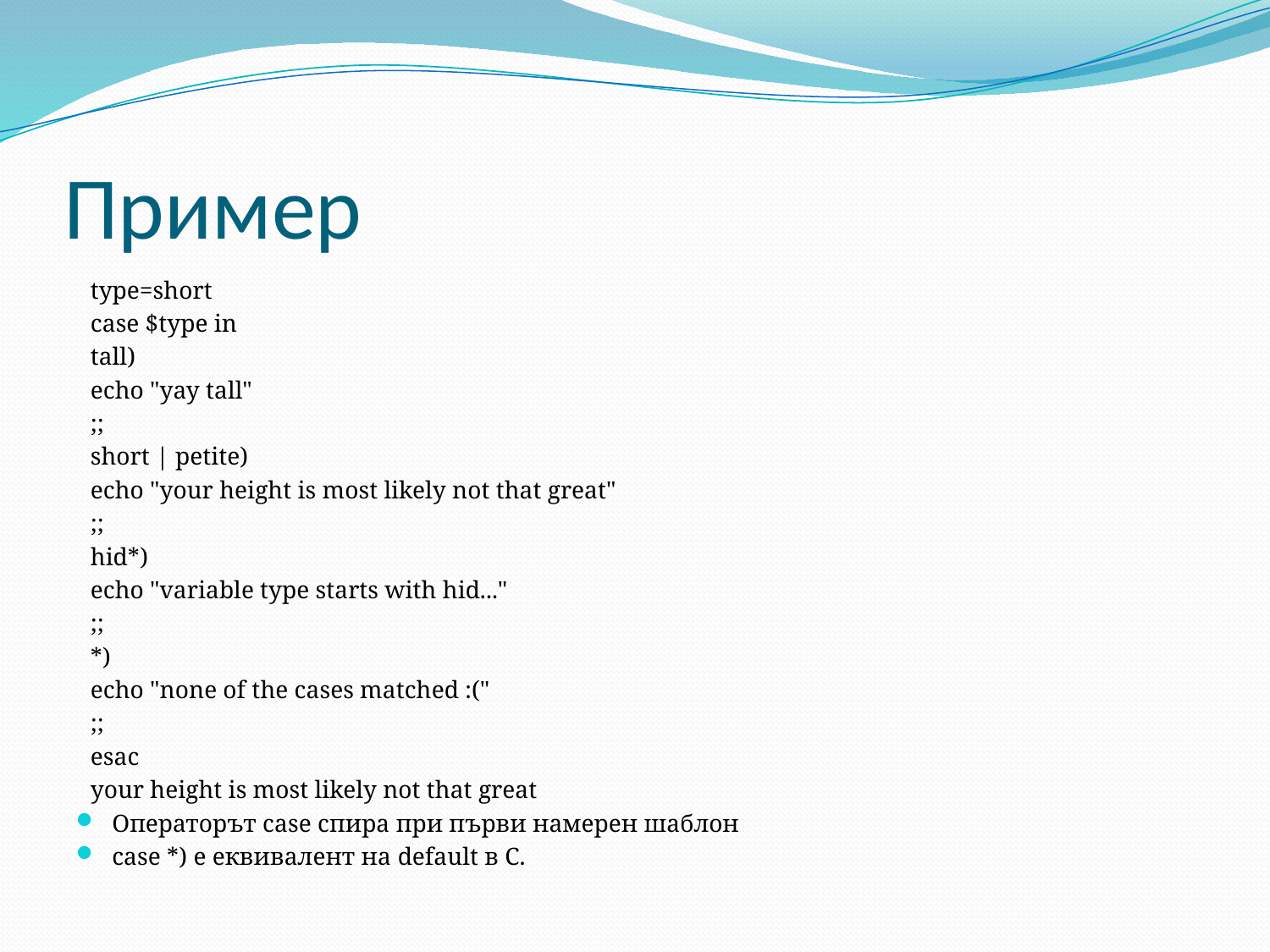

# Пример
type=short
case $type in
tall)
echo "yay tall"
;;
short | petite)
echo "your height is most likely not that great"
;;
hid*)
echo "variable type starts with hid..."
;;
*)
echo "none of the cases matched :("
;;
esac
your height is most likely not that great
Операторът case спира при първи намерен шаблон
case *) е еквивалент на default в С.